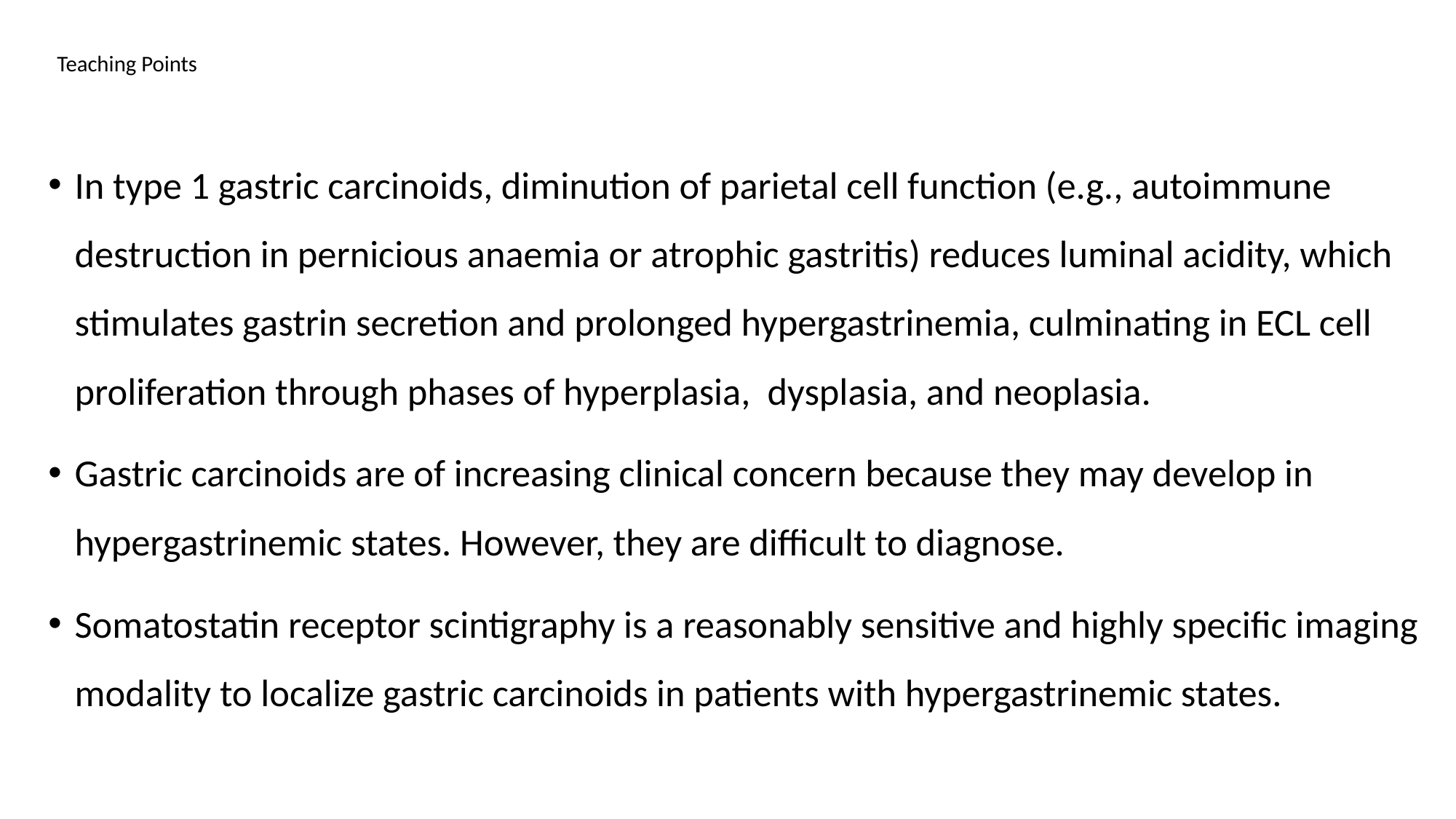

# Teaching Points
In type 1 gastric carcinoids, diminution of parietal cell function (e.g., autoimmune destruction in pernicious anaemia or atrophic gastritis) reduces luminal acidity, which stimulates gastrin secretion and prolonged hypergastrinemia, culminating in ECL cell proliferation through phases of hyperplasia,  dysplasia, and neoplasia.
Gastric carcinoids are of increasing clinical concern because they may develop in hypergastrinemic states. However, they are difficult to diagnose.
Somatostatin receptor scintigraphy is a reasonably sensitive and highly specific imaging modality to localize gastric carcinoids in patients with hypergastrinemic states.